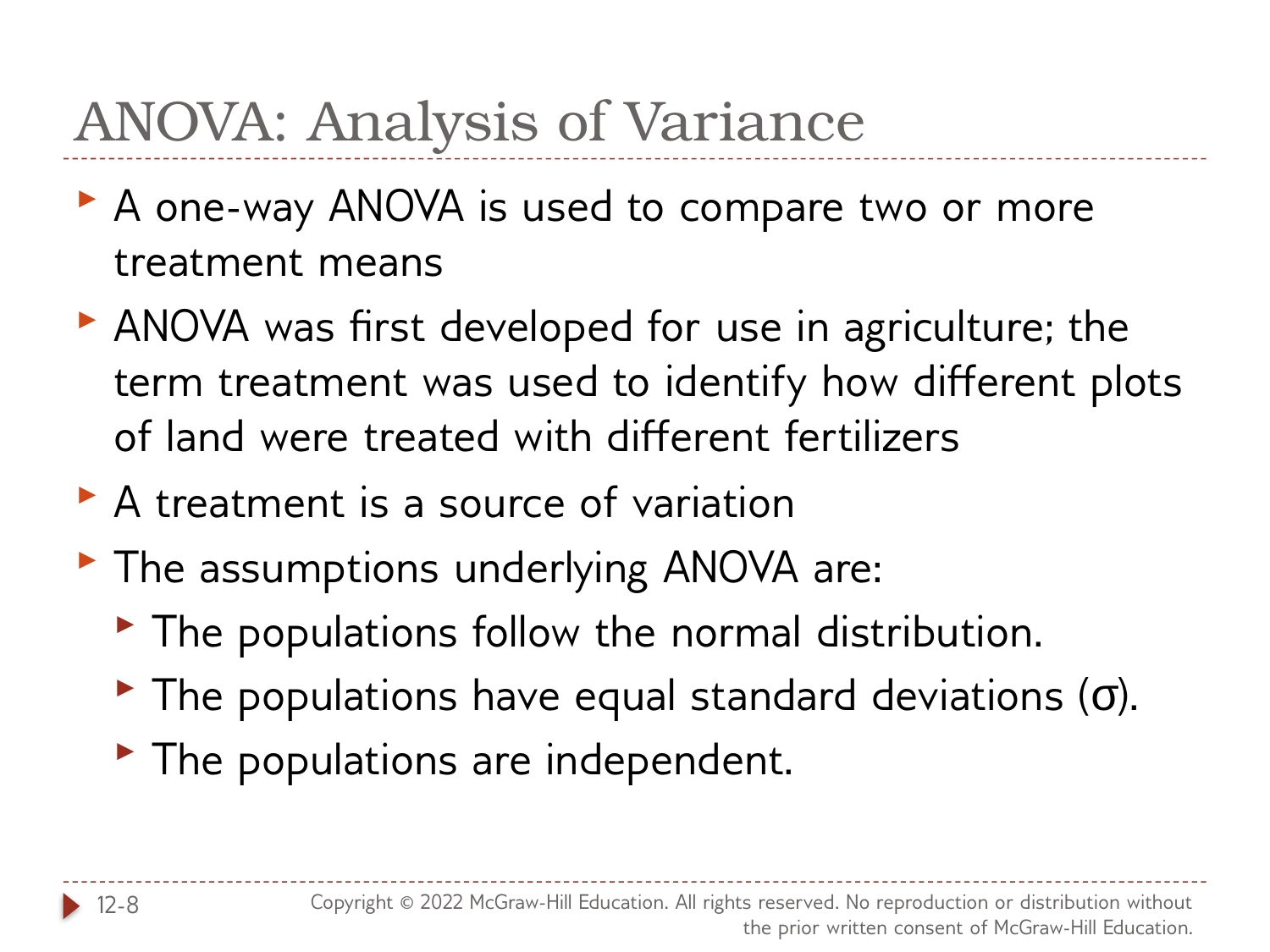

# ANOVA: Analysis of Variance
A one-way ANOVA is used to compare two or more treatment means
ANOVA was first developed for use in agriculture; the term treatment was used to identify how different plots of land were treated with different fertilizers
A treatment is a source of variation
The assumptions underlying ANOVA are:
The populations follow the normal distribution.
The populations have equal standard deviations (σ).
The populations are independent.
12-8
Copyright © 2022 McGraw-Hill Education. All rights reserved. No reproduction or distribution without the prior written consent of McGraw-Hill Education.